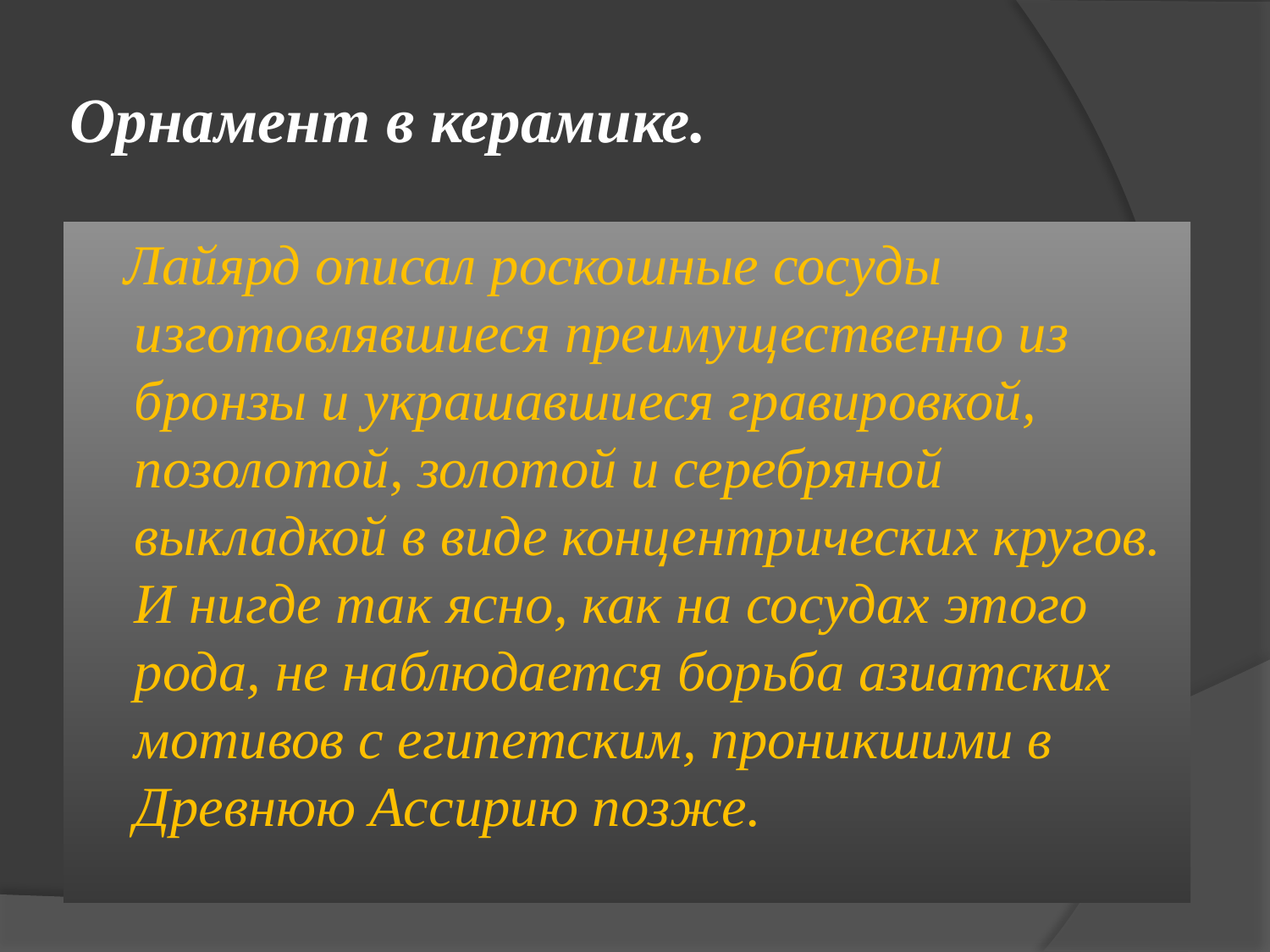

# Орнамент в керамике.
   Лайярд описал роскошные сосуды изготовлявшиеся преимущественно из бронзы и украшавшиеся гравировкой, позолотой, золотой и серебряной выкладкой в виде концентрических кругов. И нигде так ясно, как на сосудах этого рода, не наблюдается борьба азиатских мотивов с египетским, проникшими в Древнюю Ассирию позже.